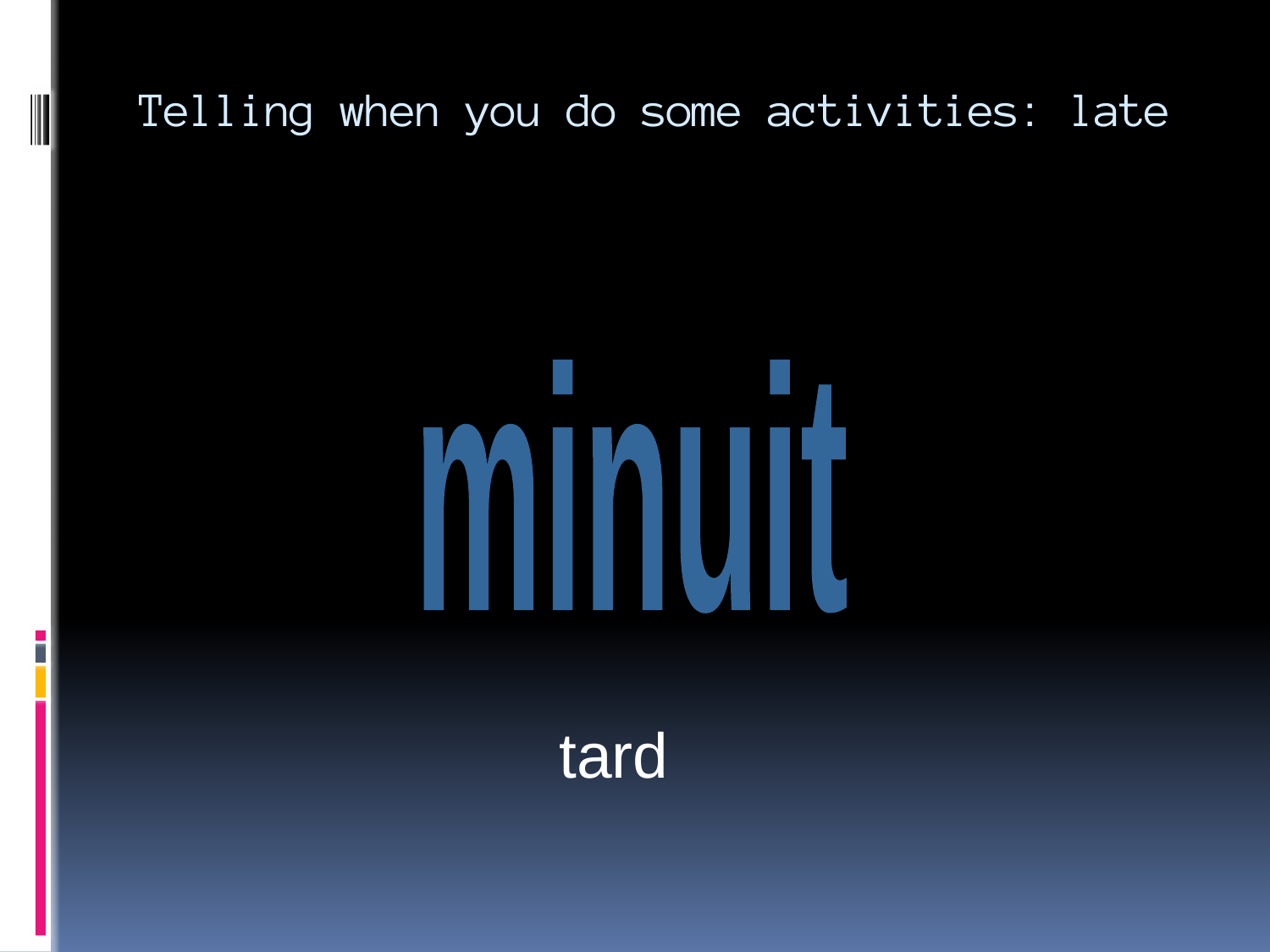

# Telling when you do some activities: late
minuit
tard